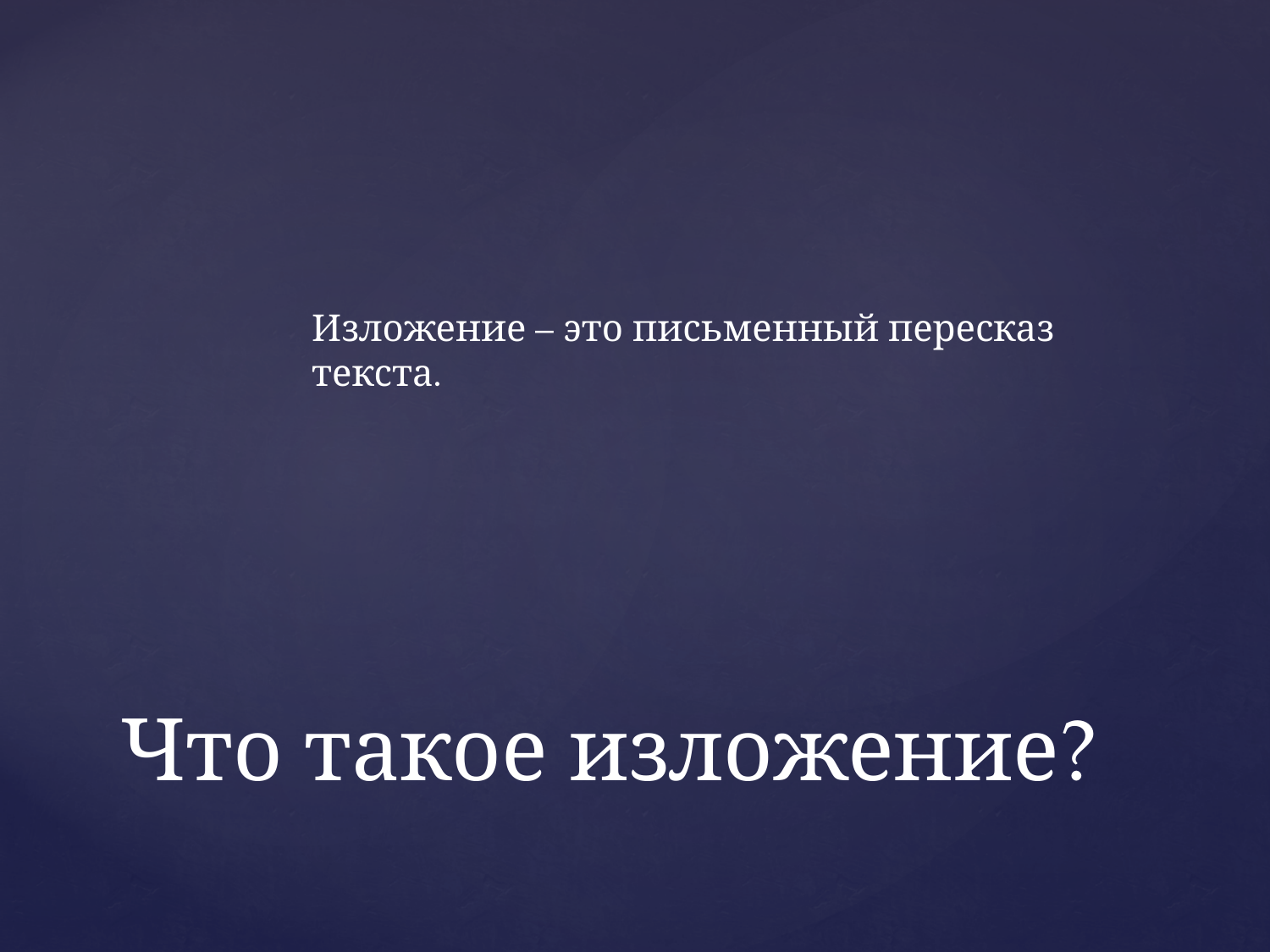

Изложение – это письменный пересказ текста.
# Что такое изложение?